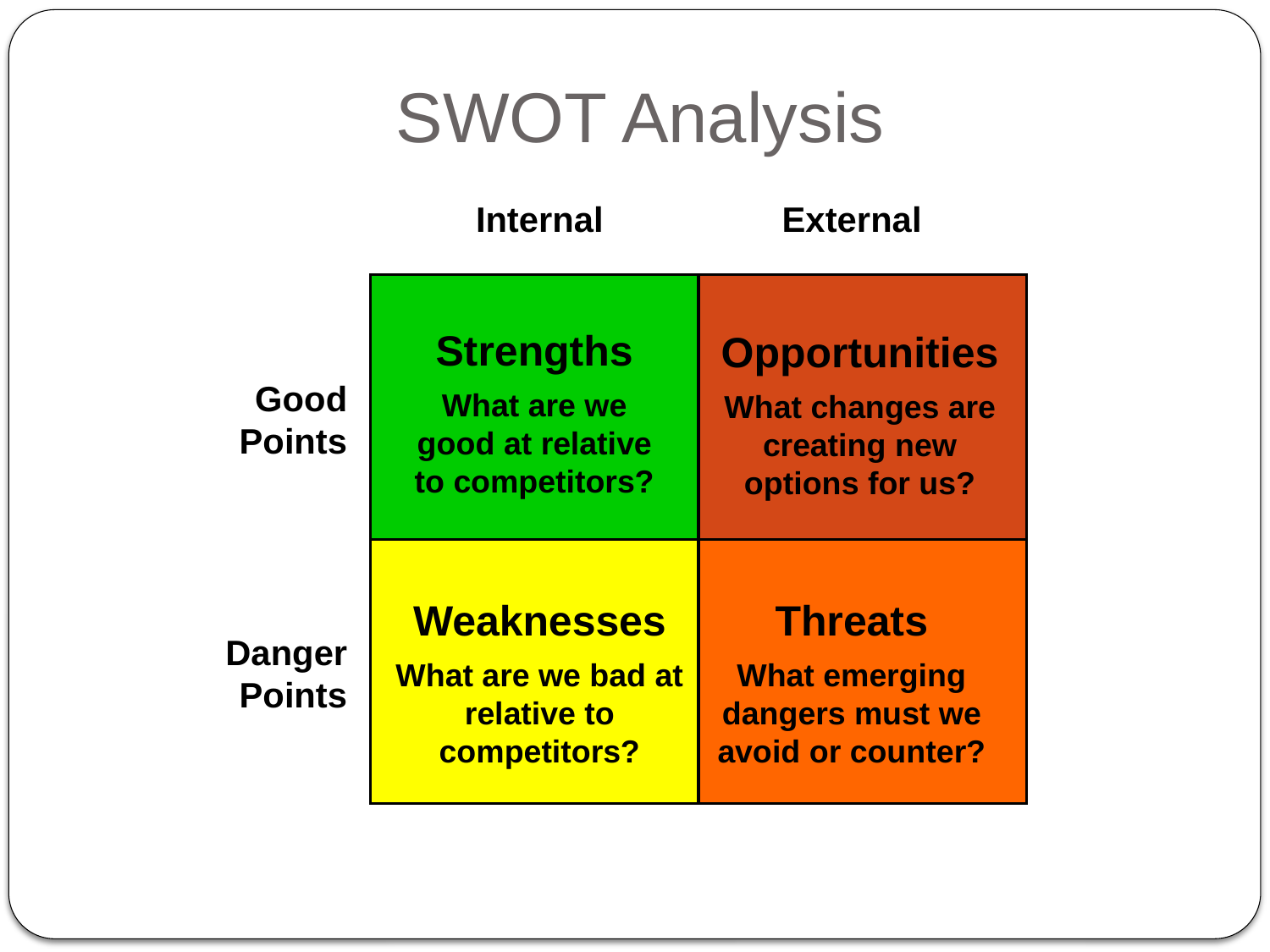

# SWOT Analysis
Internal
External

Strengths
What are we good at relative to competitors?
Opportunities
What changes are creating new options for us?
Good Points

Weaknesses
What are we bad at relative to competitors?
Threats
What emerging dangers must we avoid or counter?
Danger Points